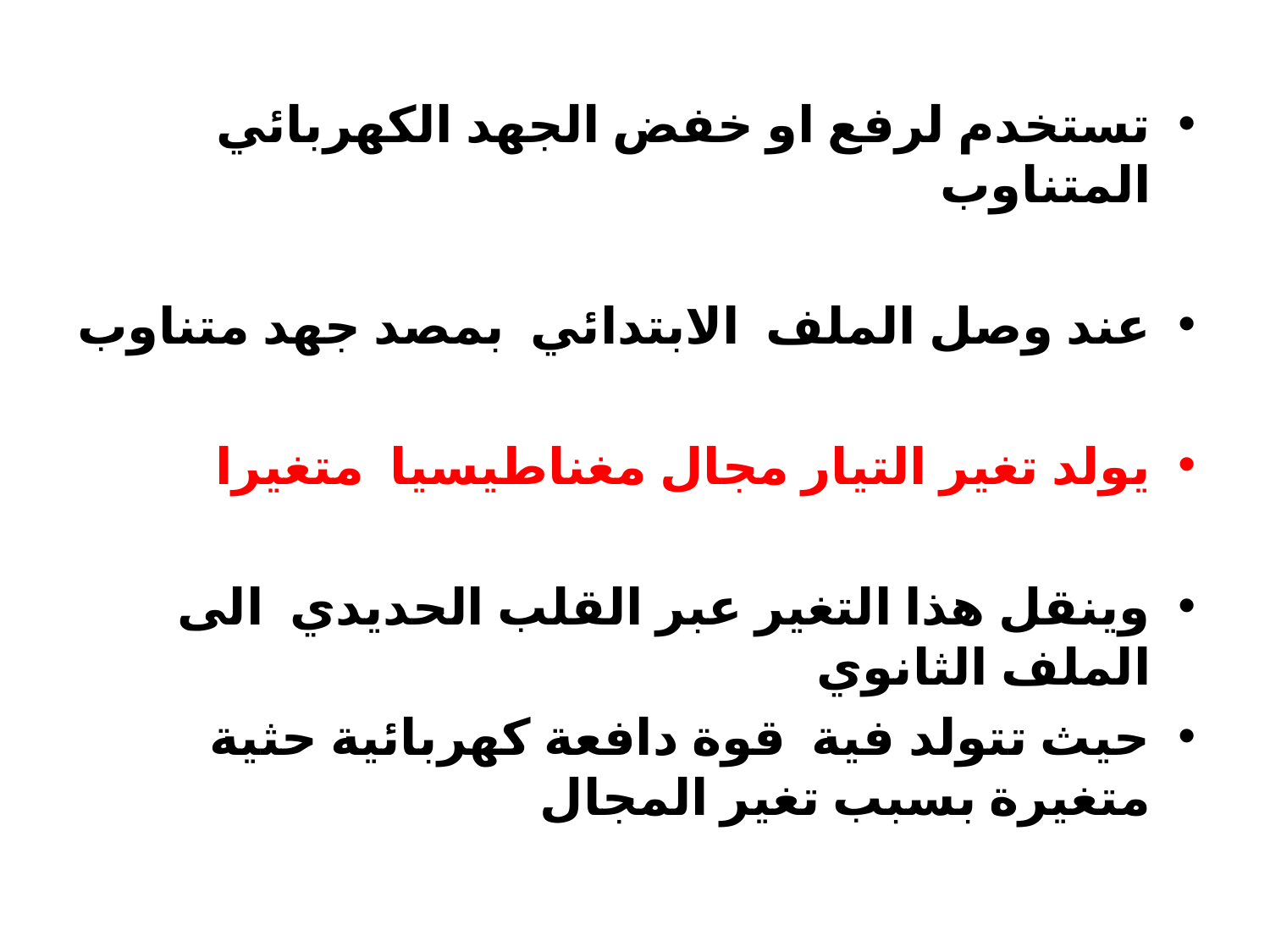

تستخدم لرفع او خفض الجهد الكهربائي المتناوب

عند وصل الملف  الابتدائي  بمصد جهد متناوب

يولد تغير التيار مجال مغناطيسيا  متغيرا

وينقل هذا التغير عبر القلب الحديدي  الى الملف الثانوي
حيث تتولد فية  قوة دافعة كهربائية حثية متغيرة بسبب تغير المجال